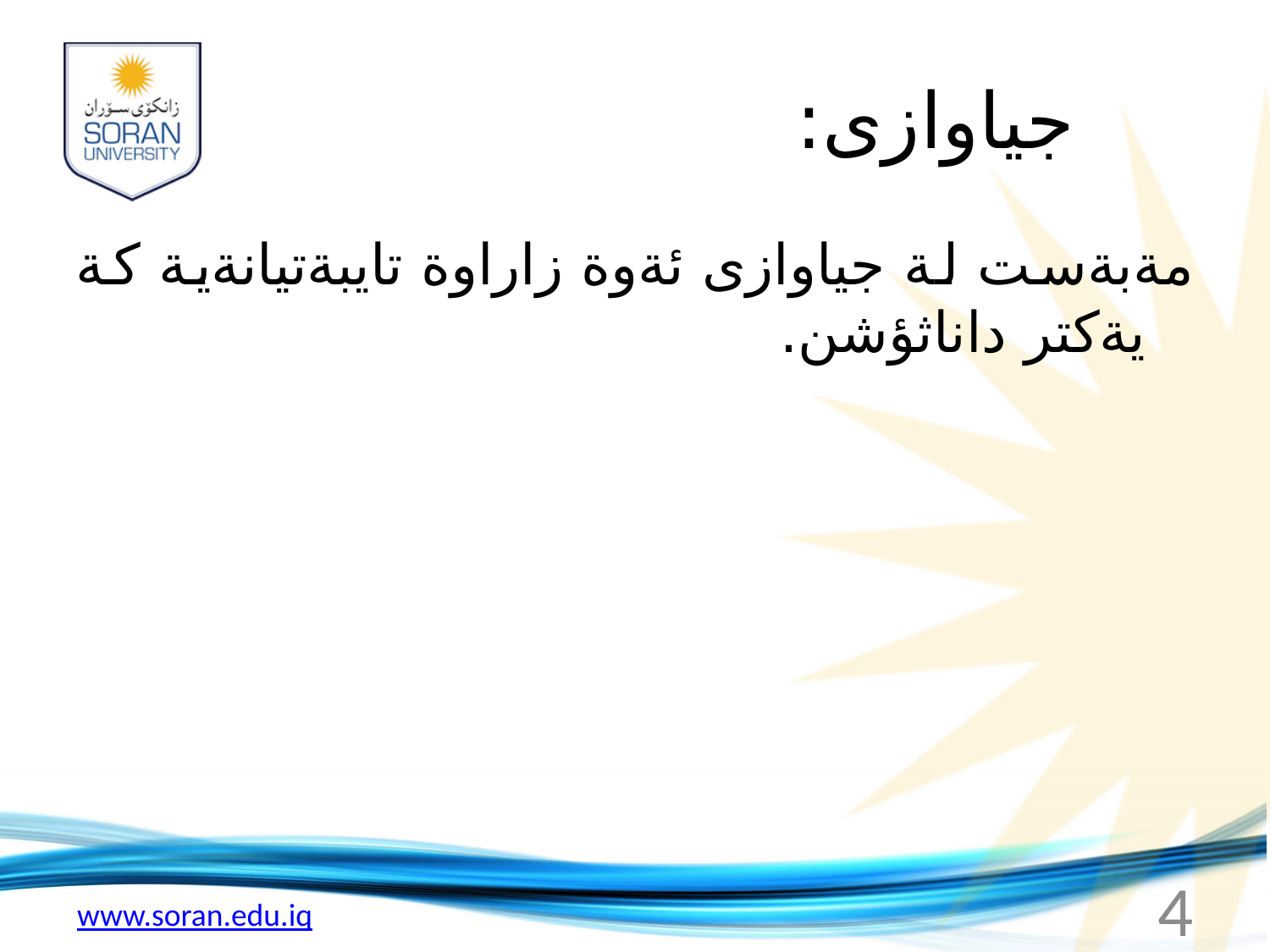

# جياوازى:
مةبةست لة جياوازى ئةوة زاراوة تايبةتيانةية كة يةكتر داناثؤشن.
4